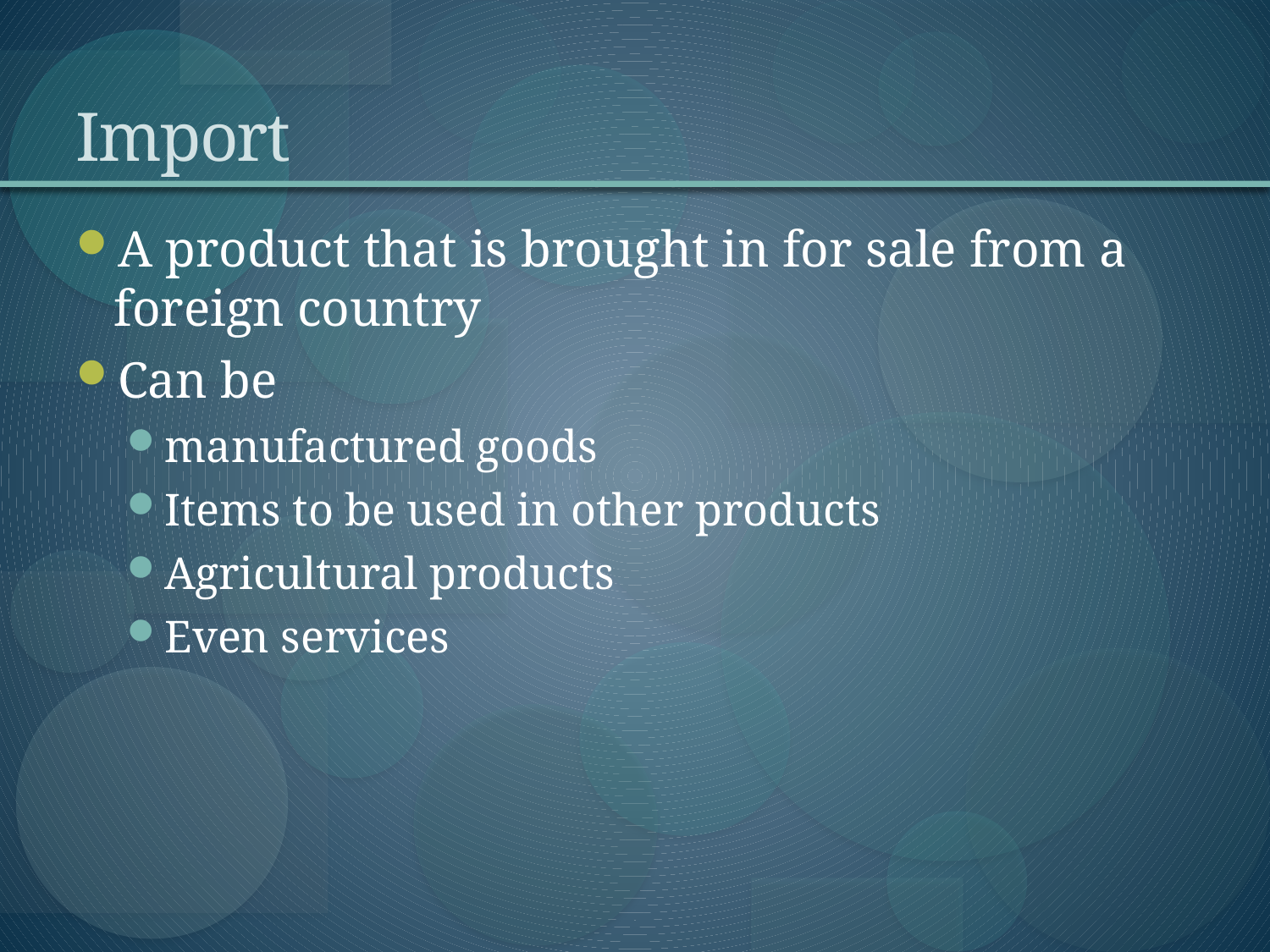

# Import
A product that is brought in for sale from a foreign country
Can be
manufactured goods
Items to be used in other products
Agricultural products
Even services